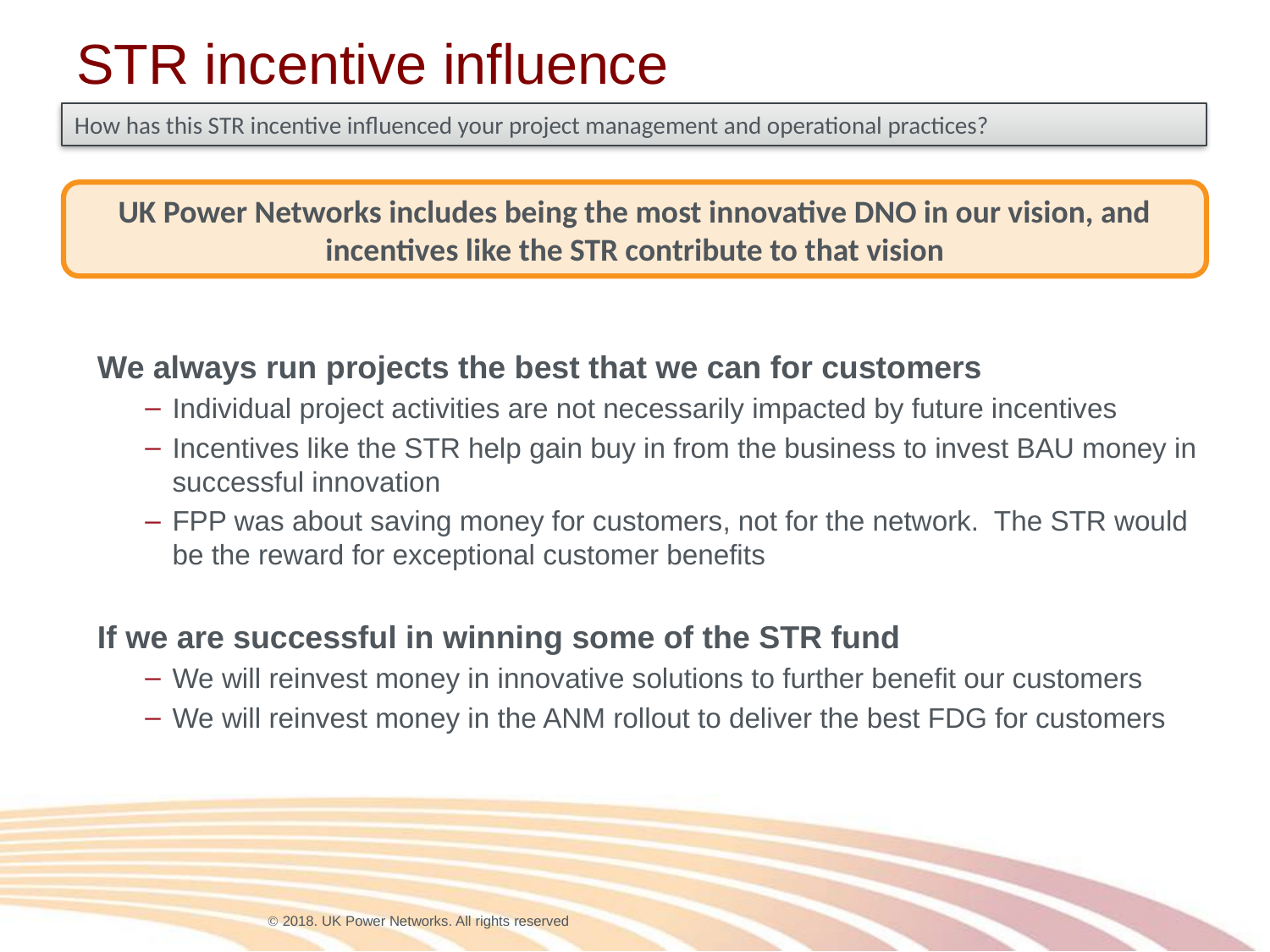

# STR incentive influence
How has this STR incentive influenced your project management and operational practices?
UK Power Networks includes being the most innovative DNO in our vision, and incentives like the STR contribute to that vision

We always run projects the best that we can for customers
Individual project activities are not necessarily impacted by future incentives
Incentives like the STR help gain buy in from the business to invest BAU money in successful innovation
FPP was about saving money for customers, not for the network.  The STR would be the reward for exceptional customer benefits

If we are successful in winning some of the STR fund
We will reinvest money in innovative solutions to further benefit our customers
We will reinvest money in the ANM rollout to deliver the best FDG for customers